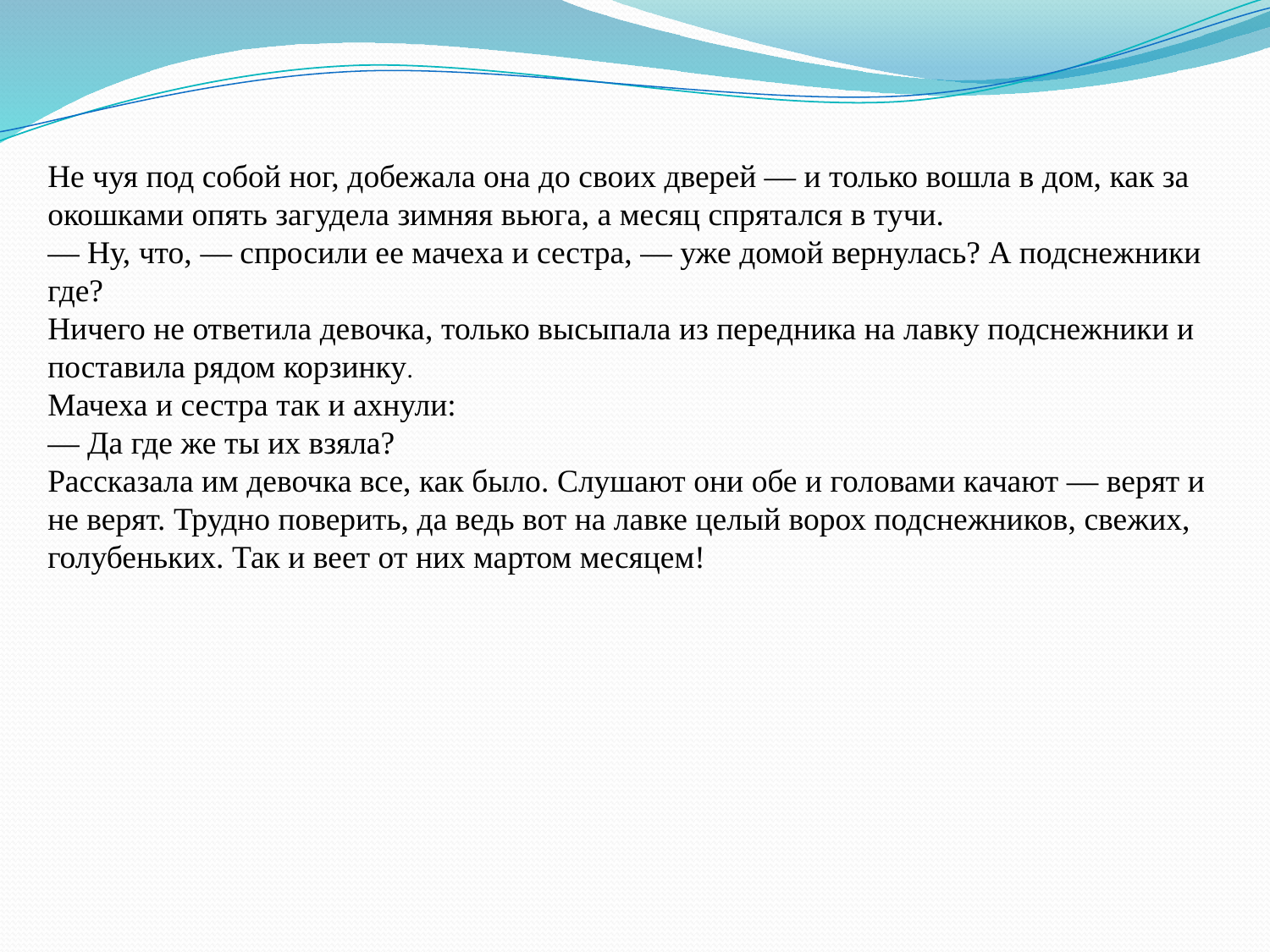

Не чуя под собой ног, добежала она до своих дверей — и только вошла в дом, как за окошками опять загудела зимняя вьюга, а месяц спрятался в тучи.
— Ну, что, — спросили ее мачеха и сестра, — уже домой вернулась? А подснежники где?
Ничего не ответила девочка, только высыпала из передника на лавку подснежники и поставила рядом корзинку.
Мачеха и сестра так и ахнули:
— Да где же ты их взяла?
Рассказала им девочка все, как было. Слушают они обе и головами качают — верят и не верят. Трудно поверить, да ведь вот на лавке целый ворох подснежников, свежих, голубеньких. Так и веет от них мартом месяцем!